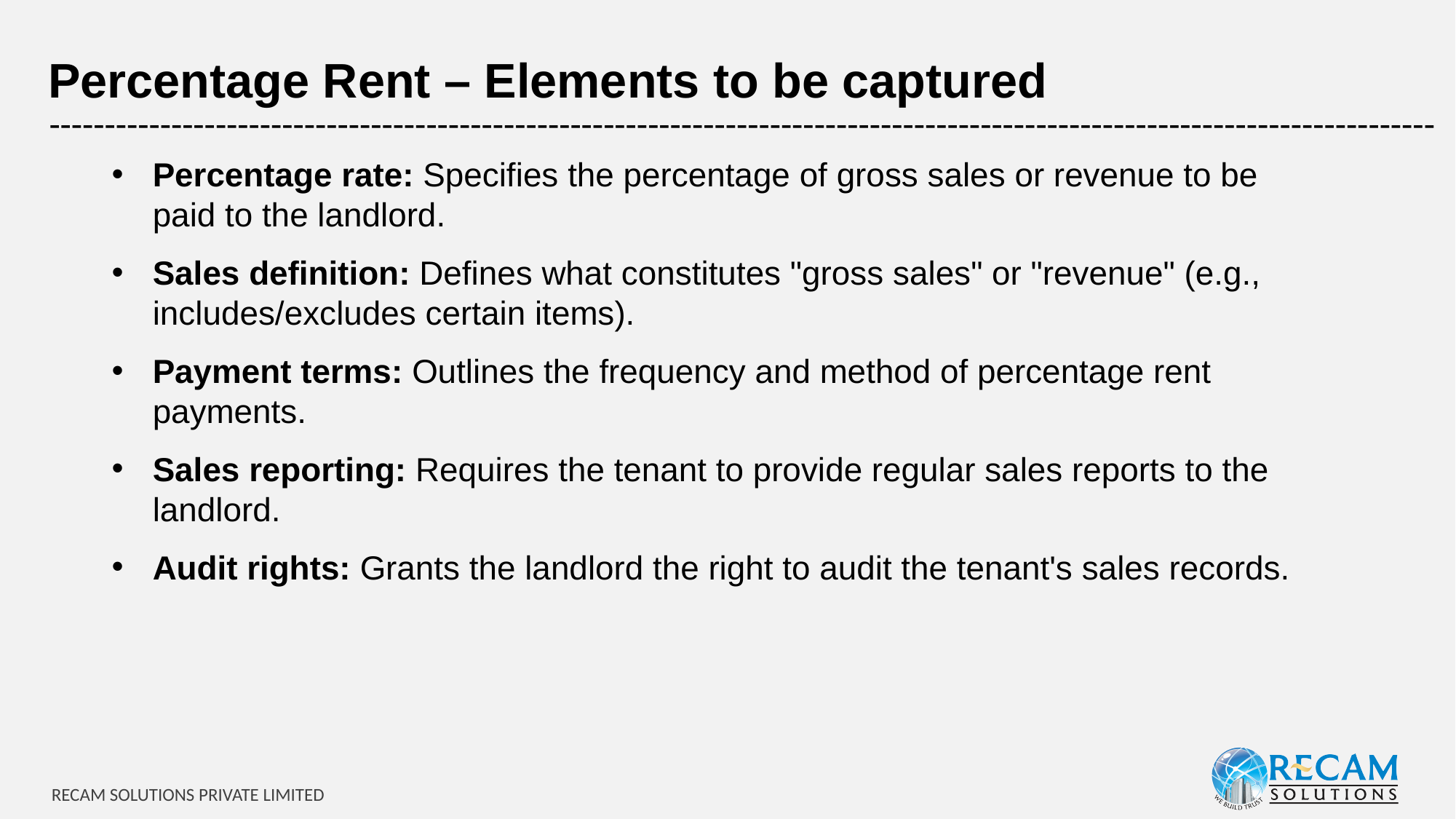

Percentage Rent – Elements to be captured
-----------------------------------------------------------------------------------------------------------------------------
Percentage rate: Specifies the percentage of gross sales or revenue to be paid to the landlord.
Sales definition: Defines what constitutes "gross sales" or "revenue" (e.g., includes/excludes certain items).
Payment terms: Outlines the frequency and method of percentage rent payments.
Sales reporting: Requires the tenant to provide regular sales reports to the landlord.
Audit rights: Grants the landlord the right to audit the tenant's sales records.
RECAM SOLUTIONS PRIVATE LIMITED